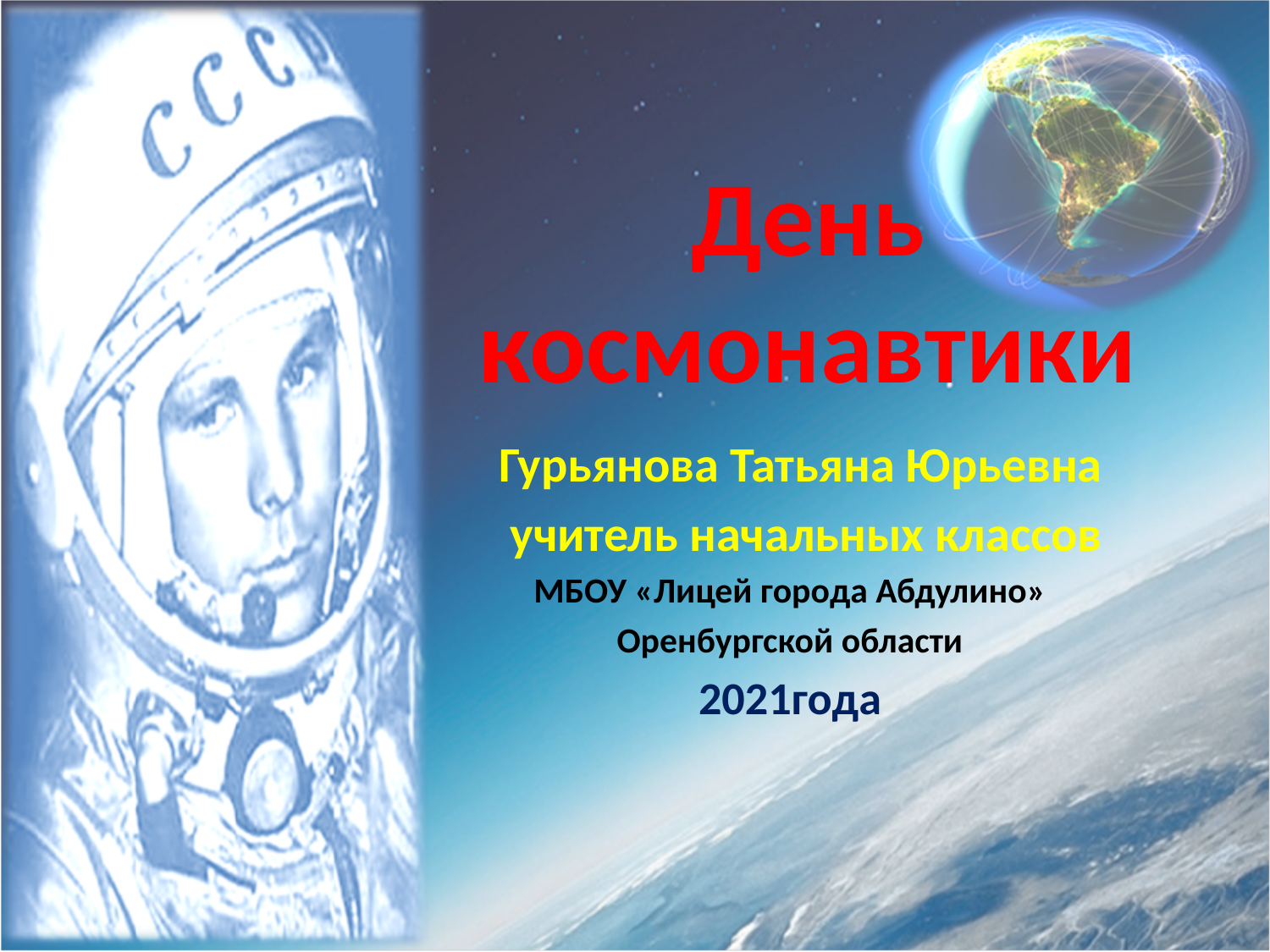

# День космонавтики
Гурьянова Татьяна Юрьевна
учитель начальных классов
МБОУ «Лицей города Абдулино»
Оренбургской области
2021года